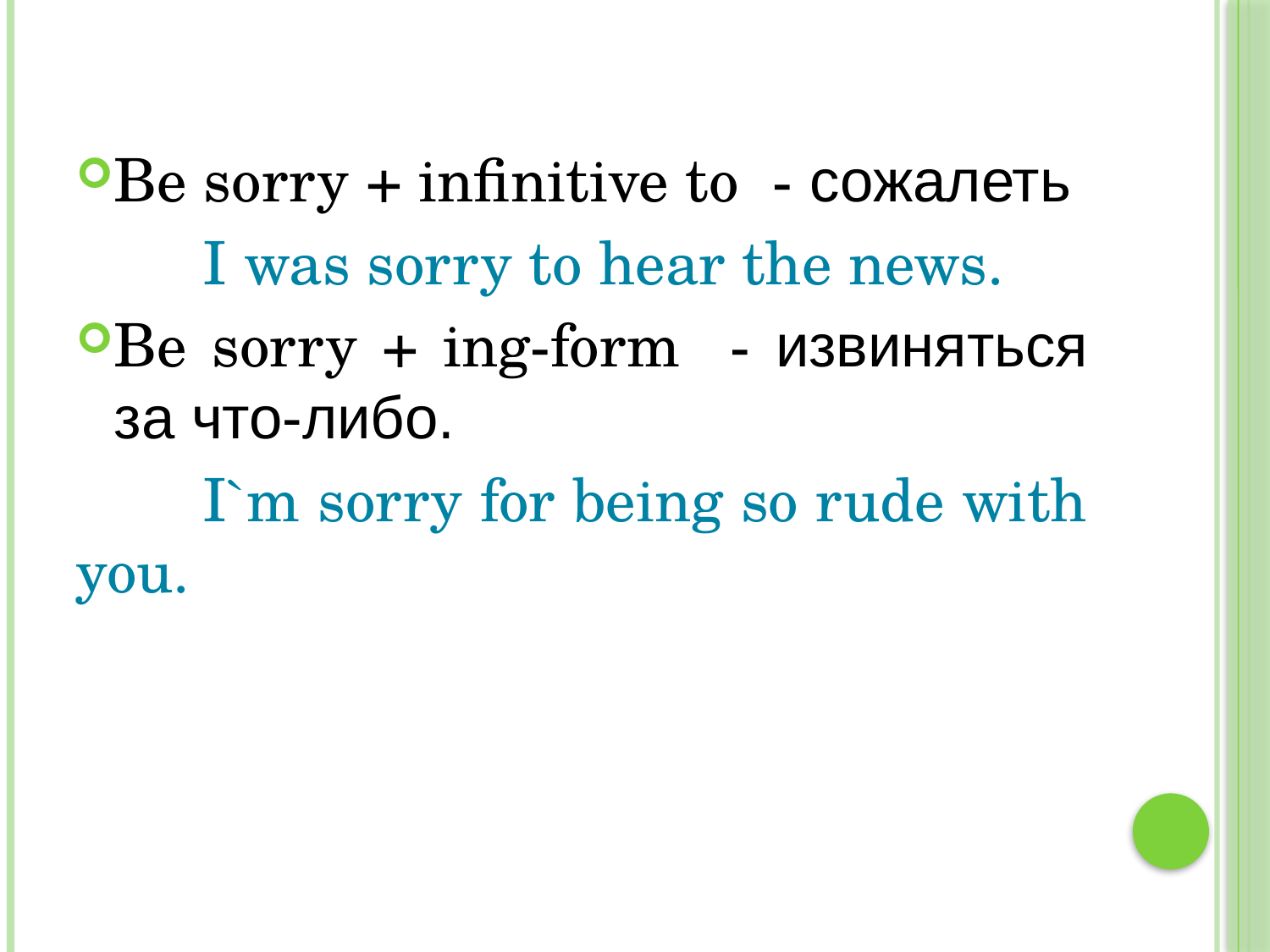

#
Be sorry + infinitive to  - сожалеть
	I was sorry to hear the news.
Be sorry + ing-form  - извиняться за что-либо.
	I`m sorry for being so rude with you.